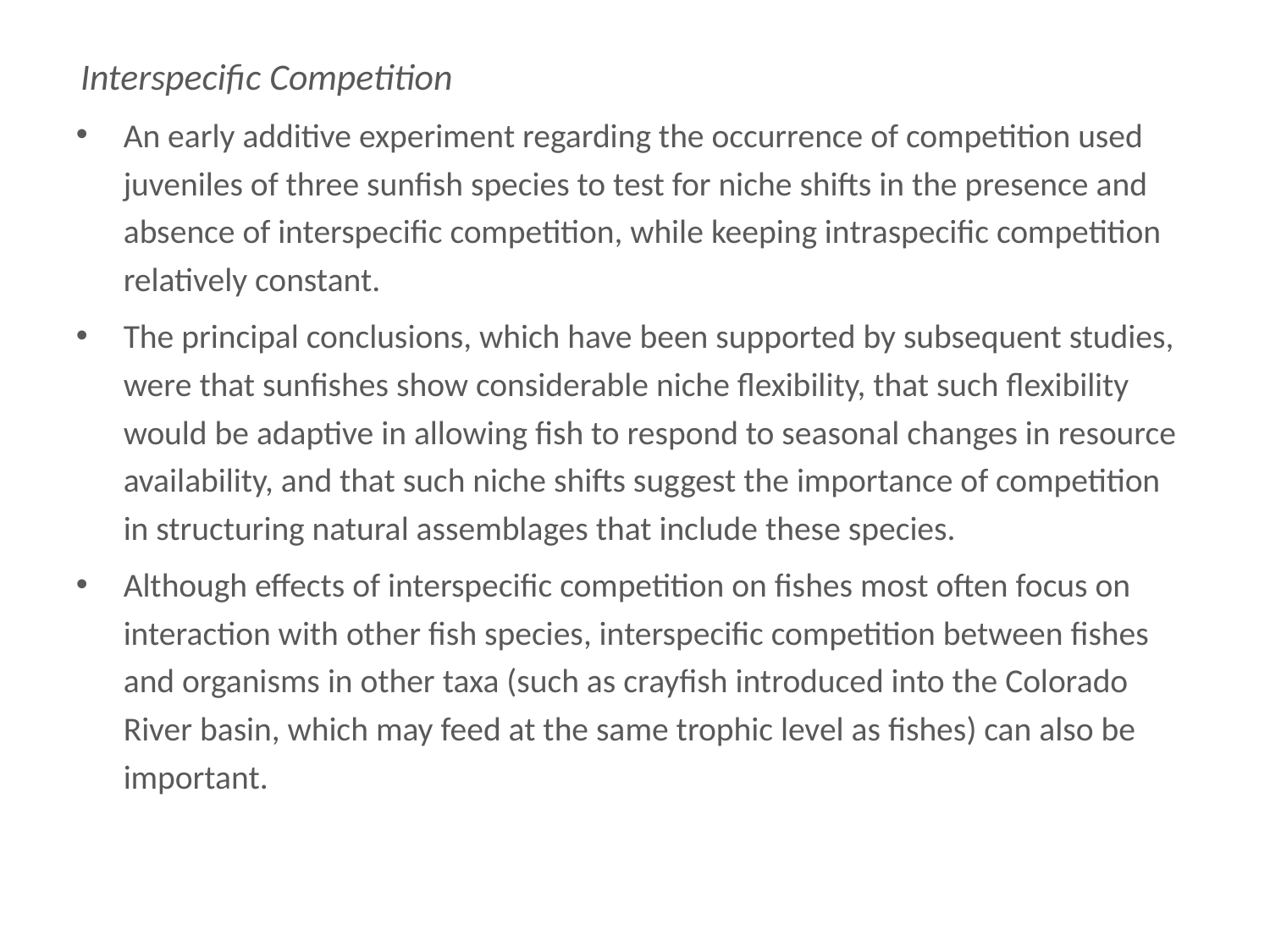

# Interspecific Competition
Interspecific Competition
An early additive experiment regarding the occurrence of competition used juveniles of three sunfish species to test for niche shifts in the presence and absence of interspecific competition, while keeping intraspecific competition relatively constant.
The principal conclusions, which have been supported by subsequent studies, were that sunfishes show considerable niche flexibility, that such flexibility would be adaptive in allowing fish to respond to seasonal changes in resource availability, and that such niche shifts suggest the importance of competition in structuring natural assemblages that include these species.
Although effects of interspecific competition on fishes most often focus on interaction with other fish species, interspecific competition between fishes and organisms in other taxa (such as crayfish introduced into the Colorado River basin, which may feed at the same trophic level as fishes) can also be important.